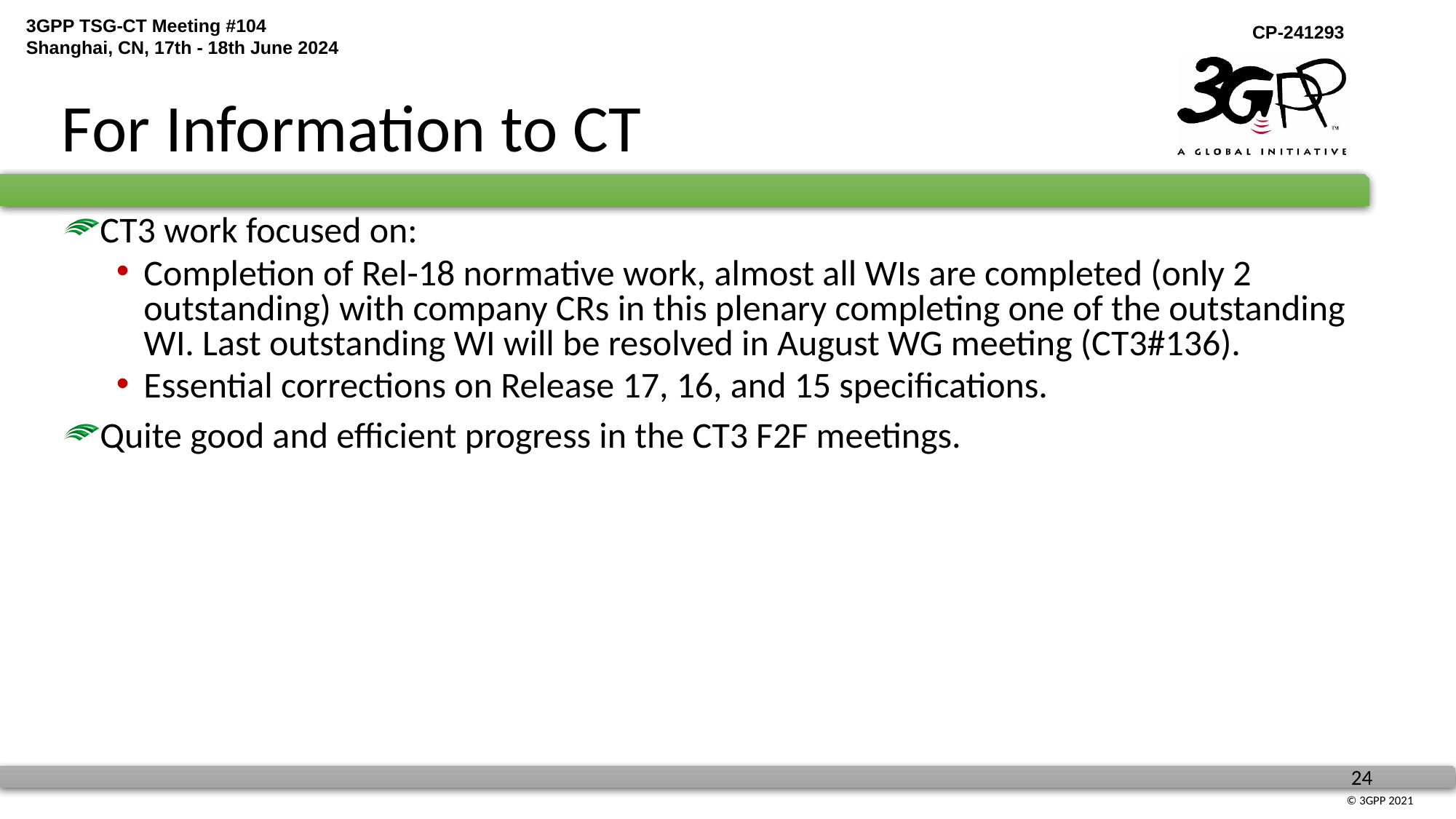

# For Information to CT
CT3 work focused on:
Completion of Rel-18 normative work, almost all WIs are completed (only 2 outstanding) with company CRs in this plenary completing one of the outstanding WI. Last outstanding WI will be resolved in August WG meeting (CT3#136).
Essential corrections on Release 17, 16, and 15 specifications.
Quite good and efficient progress in the CT3 F2F meetings.